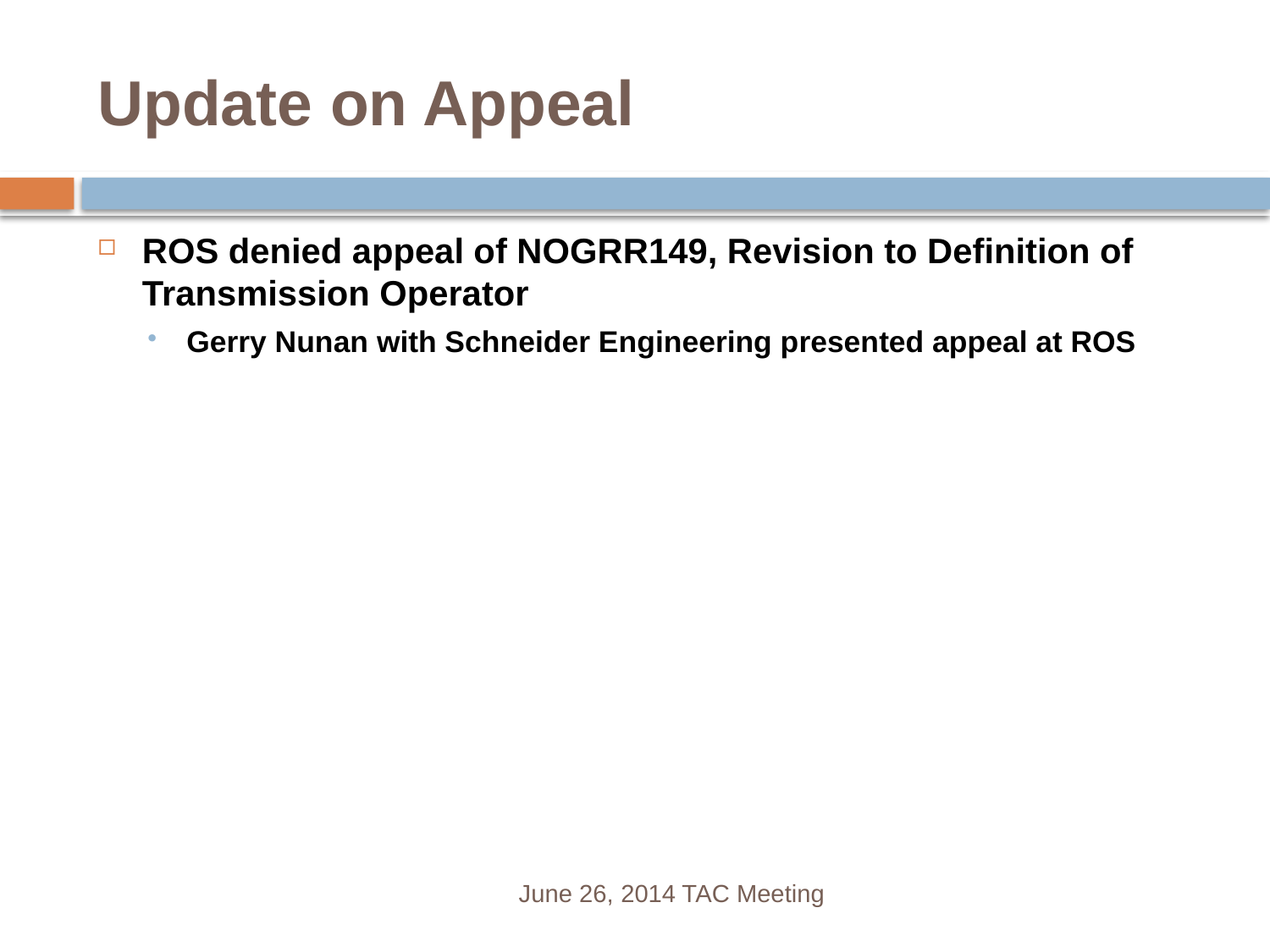

# Update on Appeal
ROS denied appeal of NOGRR149, Revision to Definition of Transmission Operator
Gerry Nunan with Schneider Engineering presented appeal at ROS

June 26, 2014 TAC Meeting